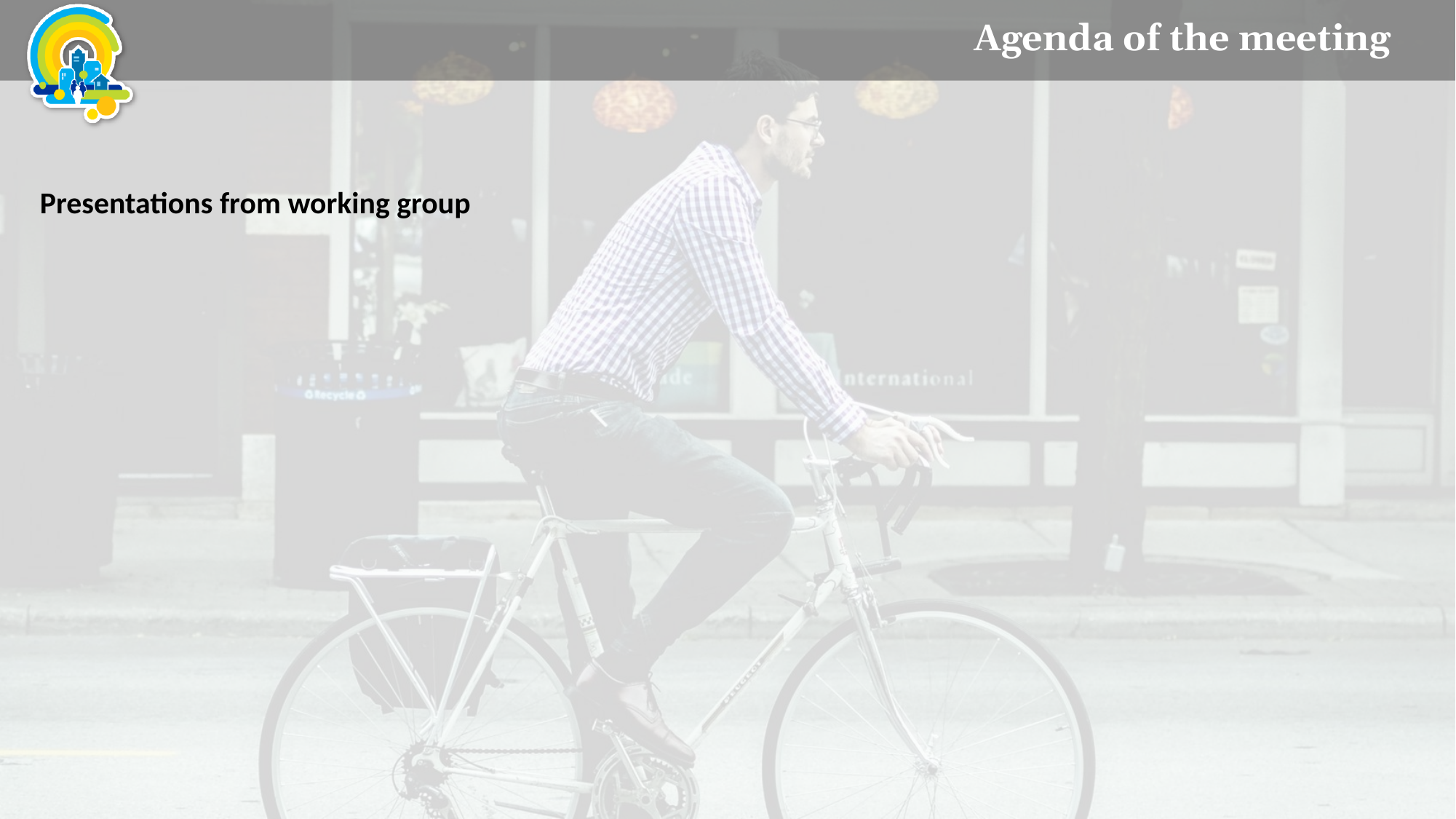

# Agenda of the meeting

Presentations from working group